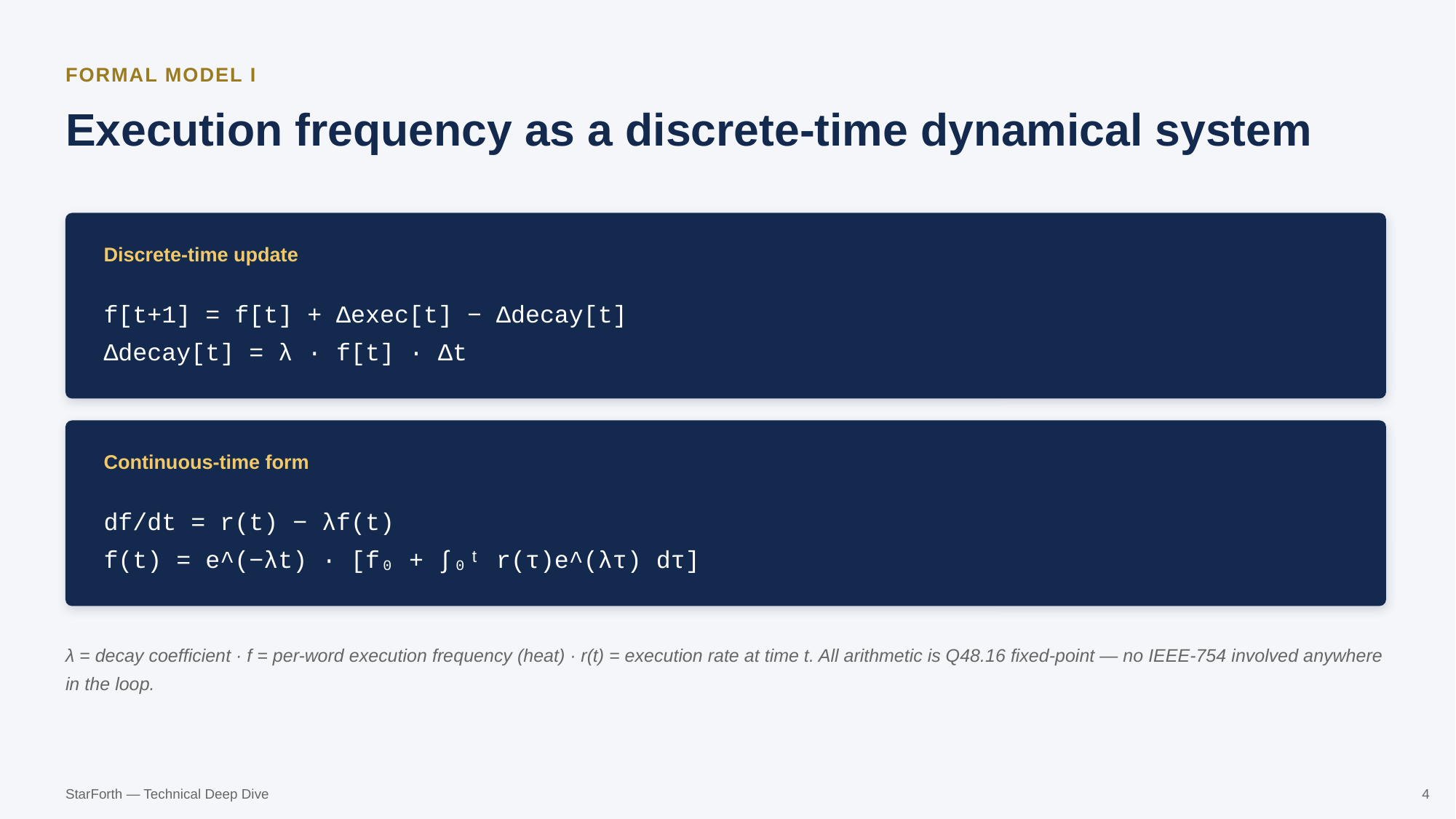

FORMAL MODEL I
Execution frequency as a discrete-time dynamical system

Discrete-time update
f[t+1] = f[t] + Δexec[t] − Δdecay[t]
Δdecay[t] = λ · f[t] · Δt

Continuous-time form
df/dt = r(t) − λf(t)
f(t) = e^(−λt) · [f₀ + ∫₀ᵗ r(τ)e^(λτ) dτ]
λ = decay coefficient · f = per-word execution frequency (heat) · r(t) = execution rate at time t. All arithmetic is Q48.16 fixed-point — no IEEE-754 involved anywhere in the loop.
StarForth — Technical Deep Dive
4